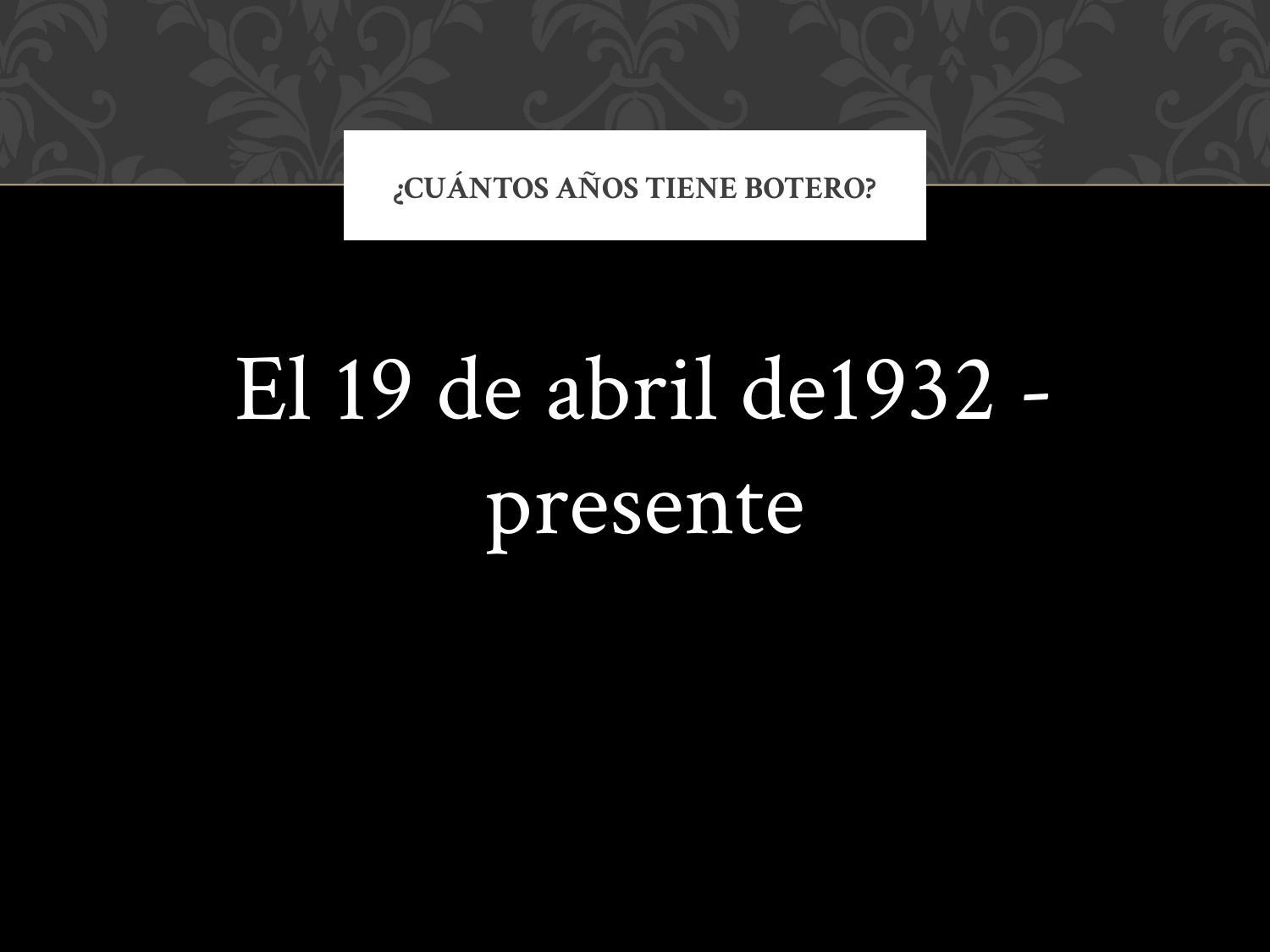

# ¿Cuándo?
¿Cuántos aÑos tiene Botero?
El 19 de abril de1932 - presente